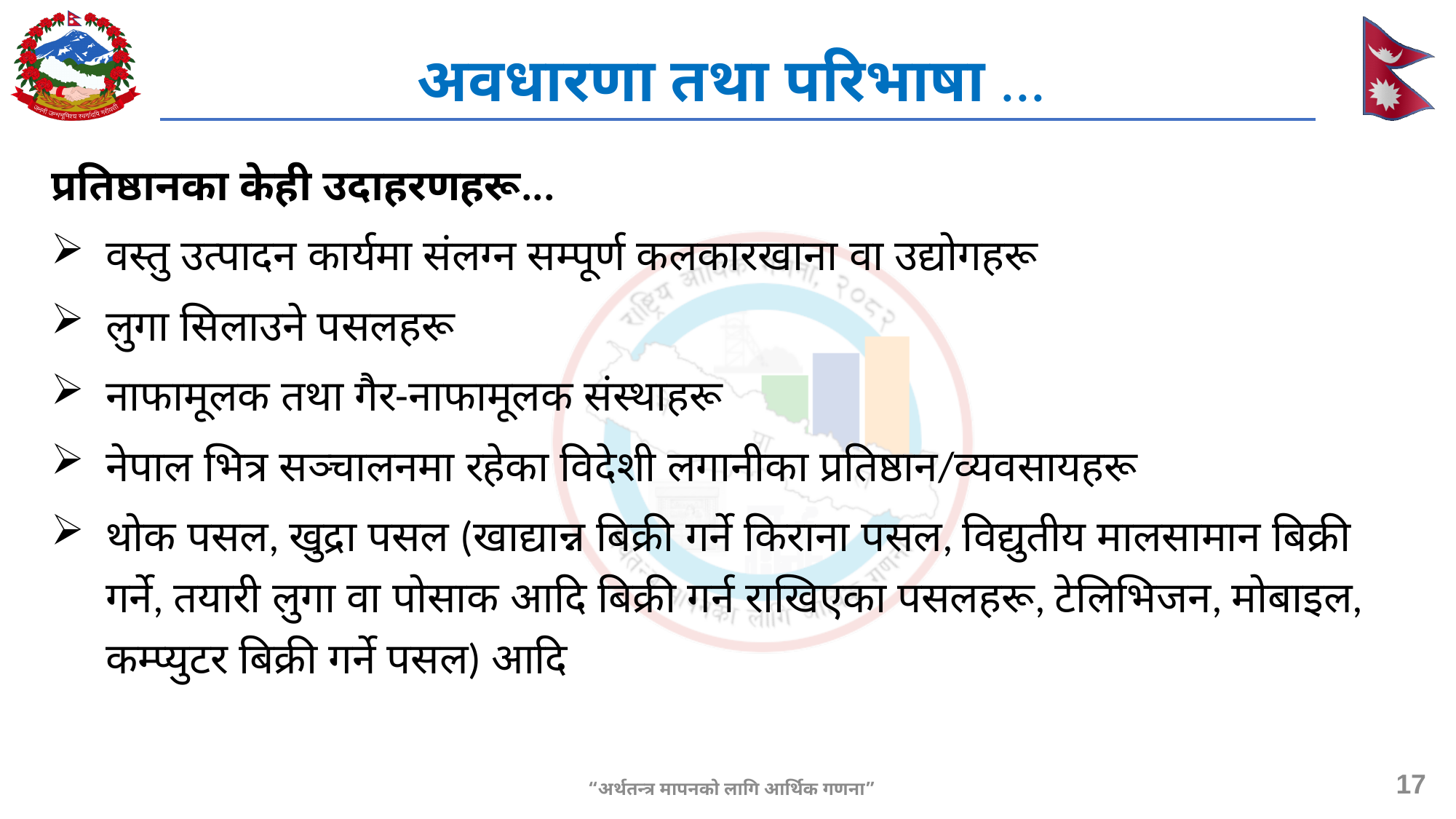

# अवधारणा तथा परिभाषा ...
प्रतिष्ठानका केही उदाहरणहरू...
वस्तु उत्पादन कार्यमा संलग्न सम्पूर्ण कलकारखाना वा उद्योगहरू
लुगा सिलाउने पसलहरू
नाफामूलक तथा गैर-नाफामूलक संस्थाहरू
नेपाल भित्र सञ्चालनमा रहेका विदेशी लगानीका प्रतिष्ठान/व्यवसायहरू
थोक पसल, खुद्रा पसल (खाद्यान्न बिक्री गर्ने किराना पसल, विद्युतीय मालसामान बिक्री गर्ने, तयारी लुगा वा पोसाक आदि बिक्री गर्न राखिएका पसलहरू, टेलिभिजन, मोबाइल, कम्प्युटर बिक्री गर्ने पसल) आदि

17
“अर्थतन्त्र मापनको लागि आर्थिक गणना”